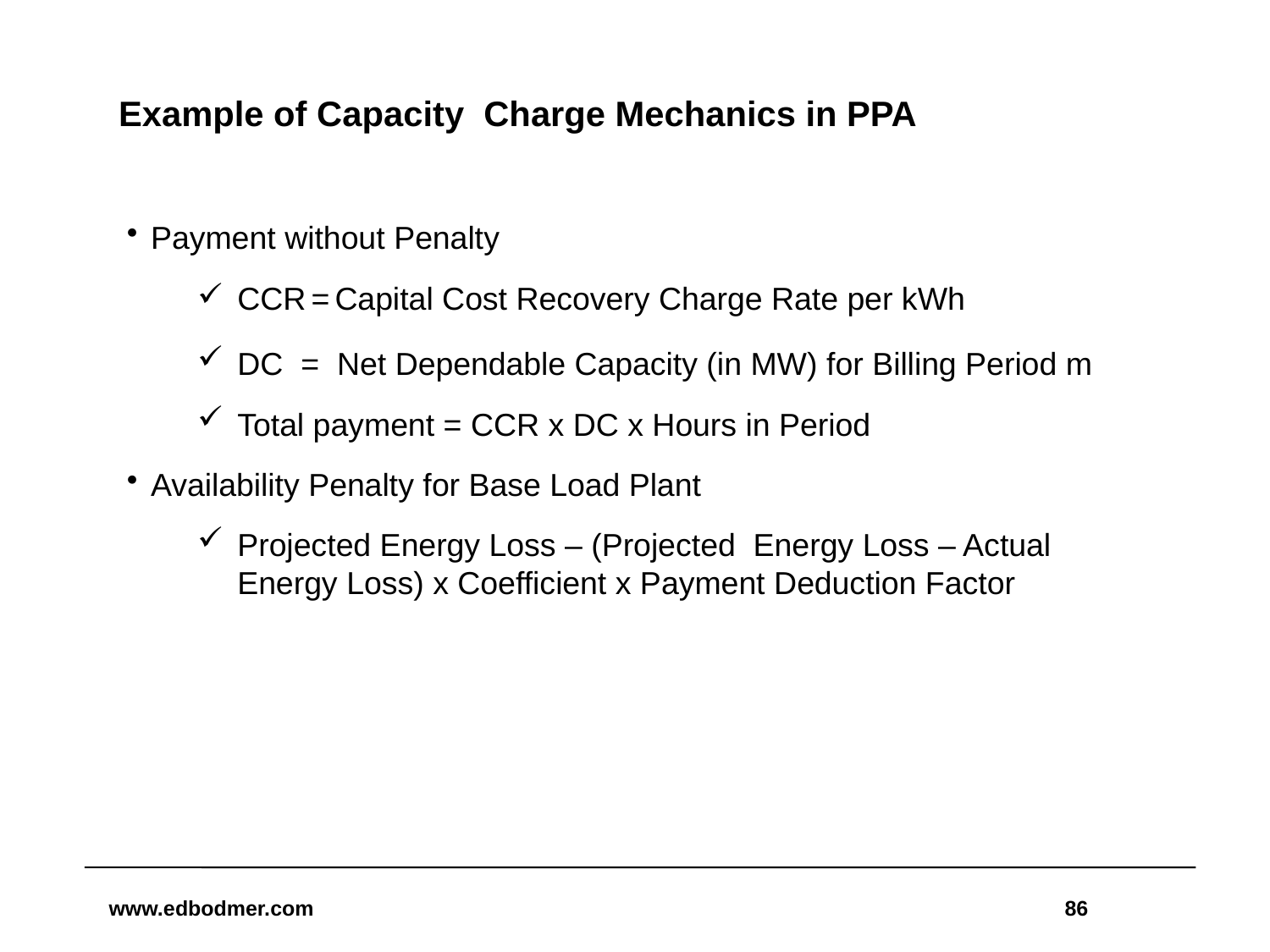

# Example of Capacity  Charge Mechanics in PPA
Payment without Penalty
CCR = Capital Cost Recovery Charge Rate per kWh
DC  =  Net Dependable Capacity (in MW) for Billing Period m
Total payment = CCR x DC x Hours in Period
Availability Penalty for Base Load Plant
Projected Energy Loss – (Projected  Energy Loss – Actual Energy Loss) x Coefficient x Payment Deduction Factor